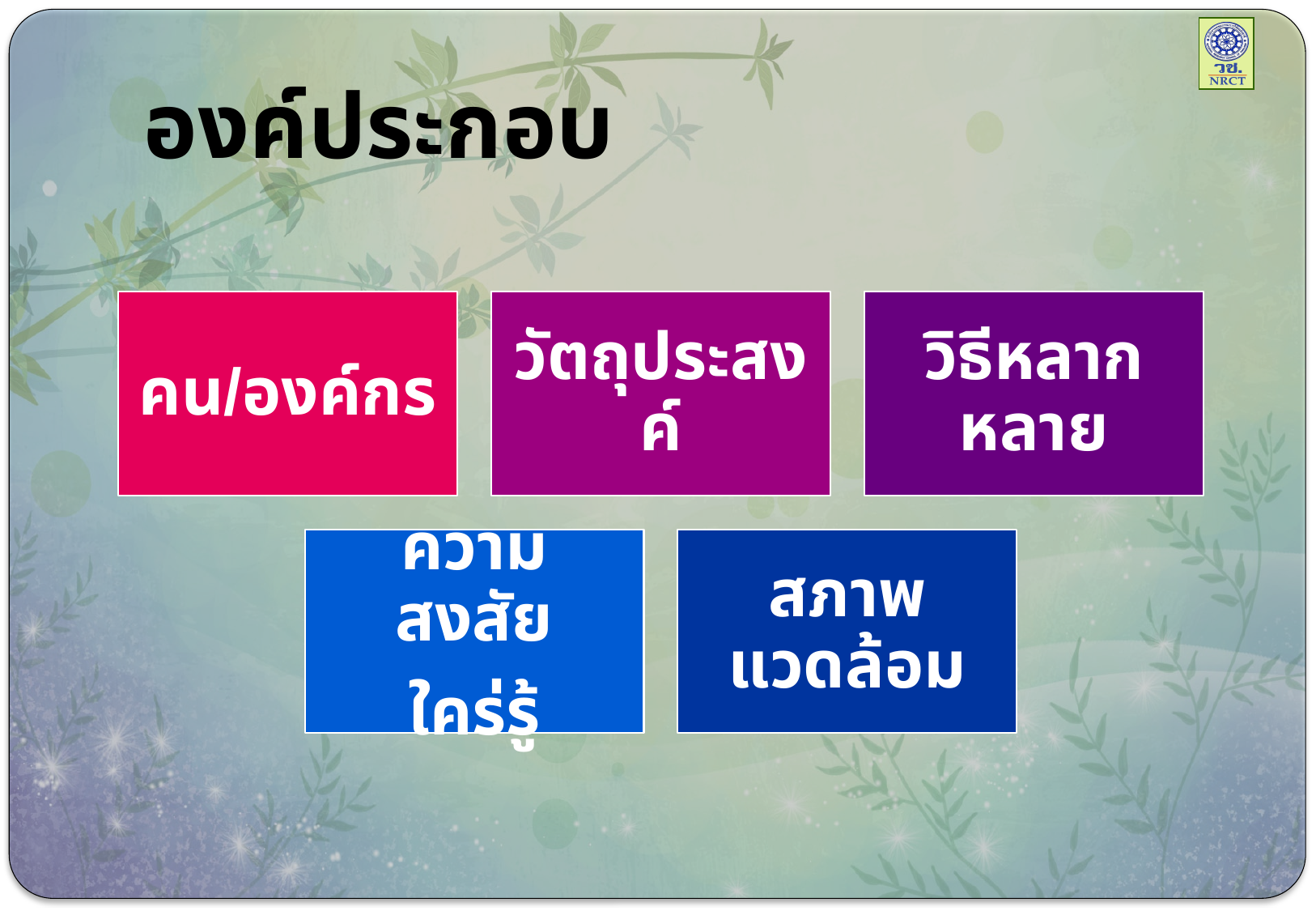

# องค์ประกอบ
คน/องค์กร
วัตถุประสงค์
วิธีหลากหลาย
ความสงสัย
ใคร่รู้
สภาพแวดล้อม